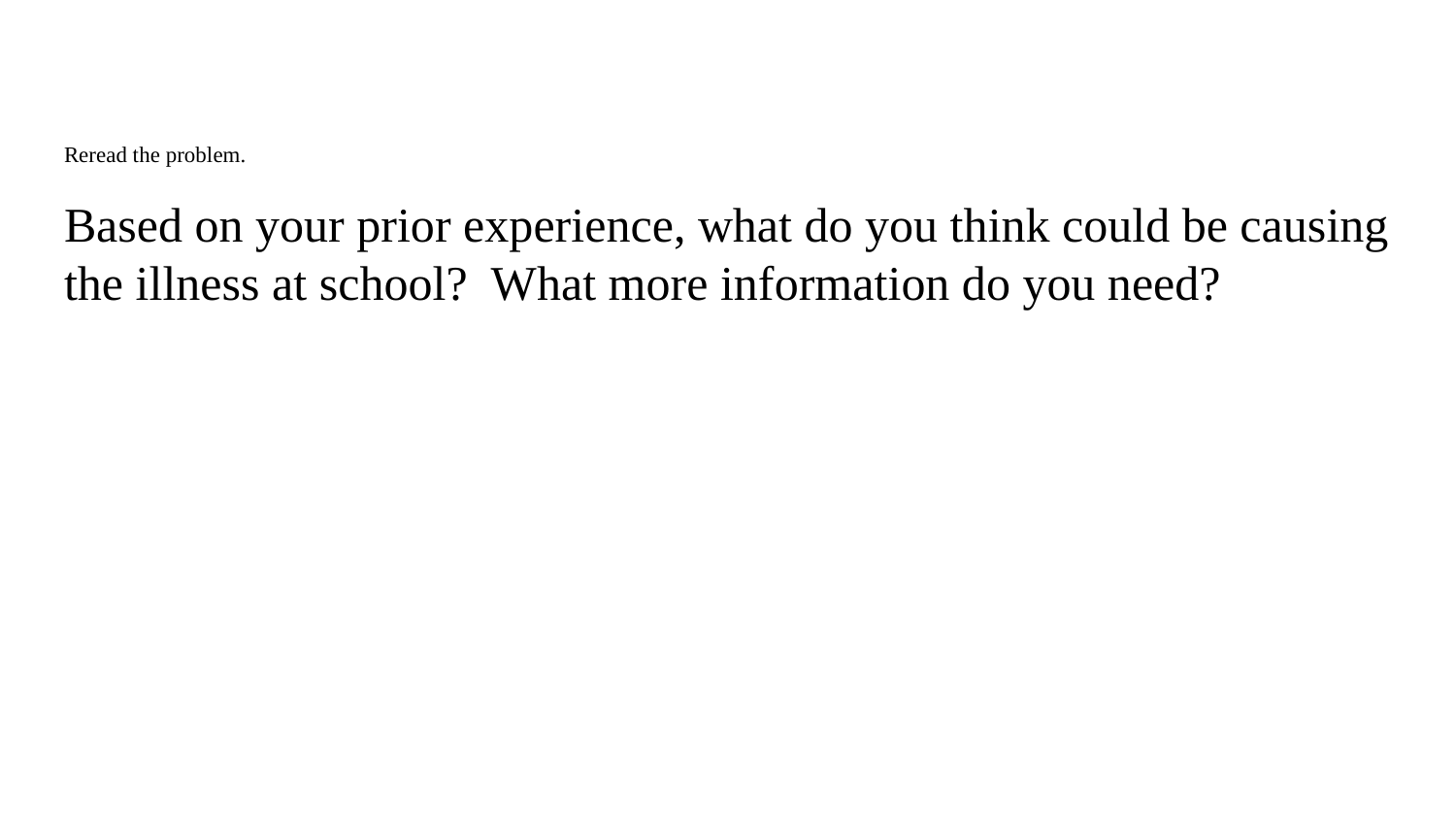

Reread the problem.

Based on your prior experience, what do you think could be causing the illness at school?  What more information do you need?